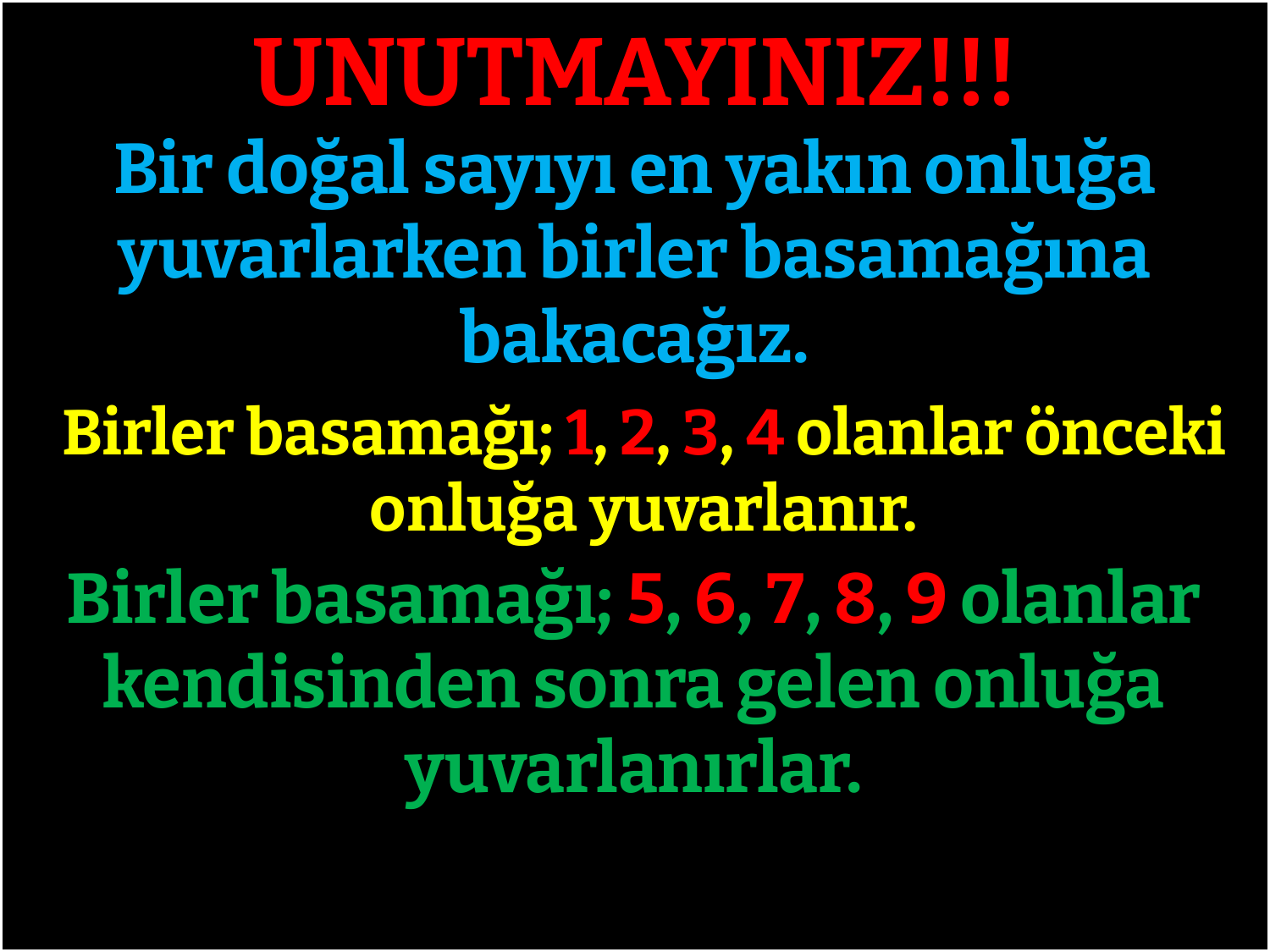

UNUTMAYINIZ!!!
Bir doğal sayıyı en yakın onluğa yuvarlarken birler basamağına bakacağız.
#
Birler basamağı; 1, 2, 3, 4 olanlar önceki onluğa yuvarlanır.
Birler basamağı; 5, 6, 7, 8, 9 olanlar kendisinden sonra gelen onluğa yuvarlanırlar.